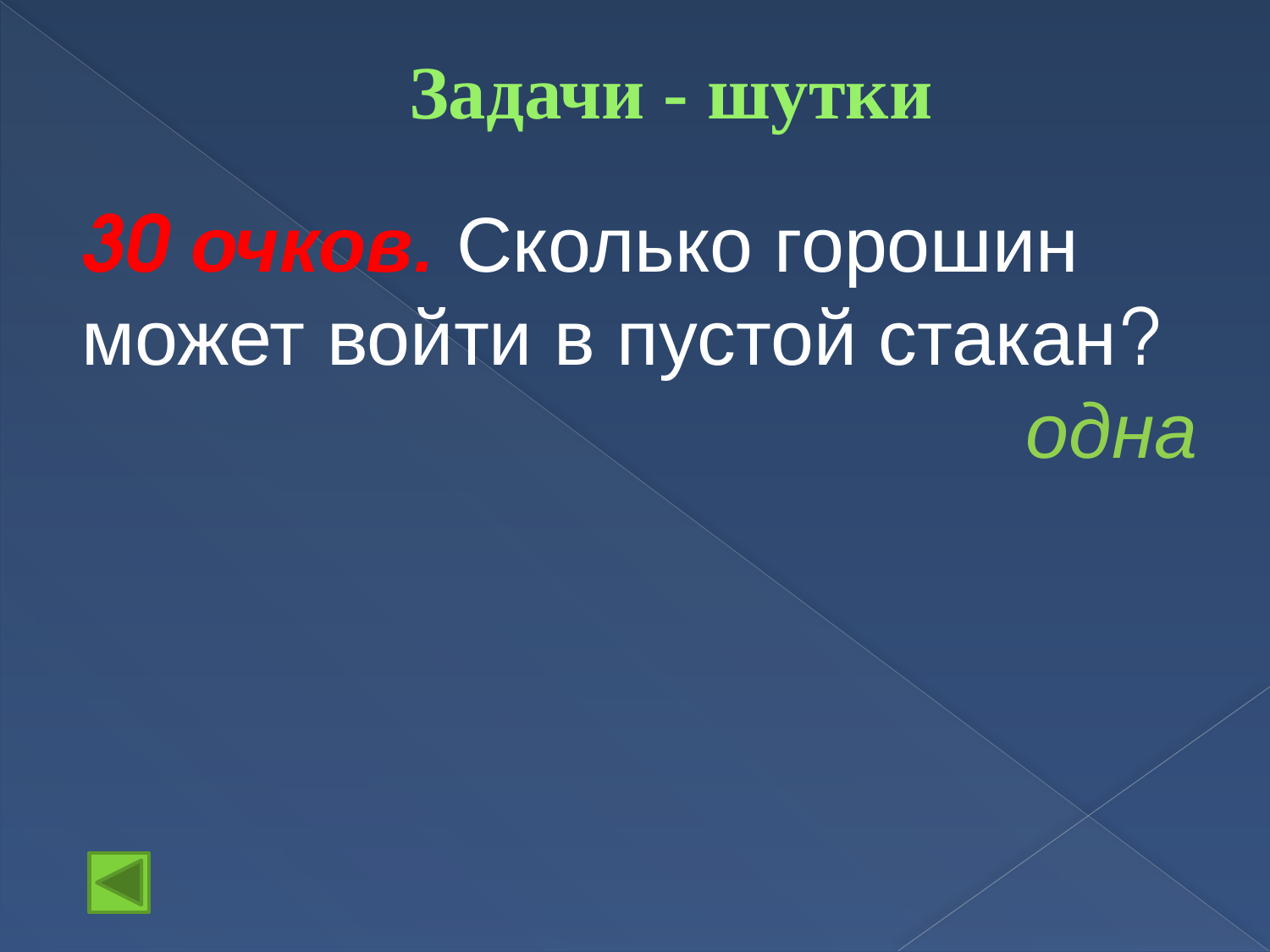

# Задачи - шутки
30 очков. Сколько горошин может войти в пустой стакан?
одна